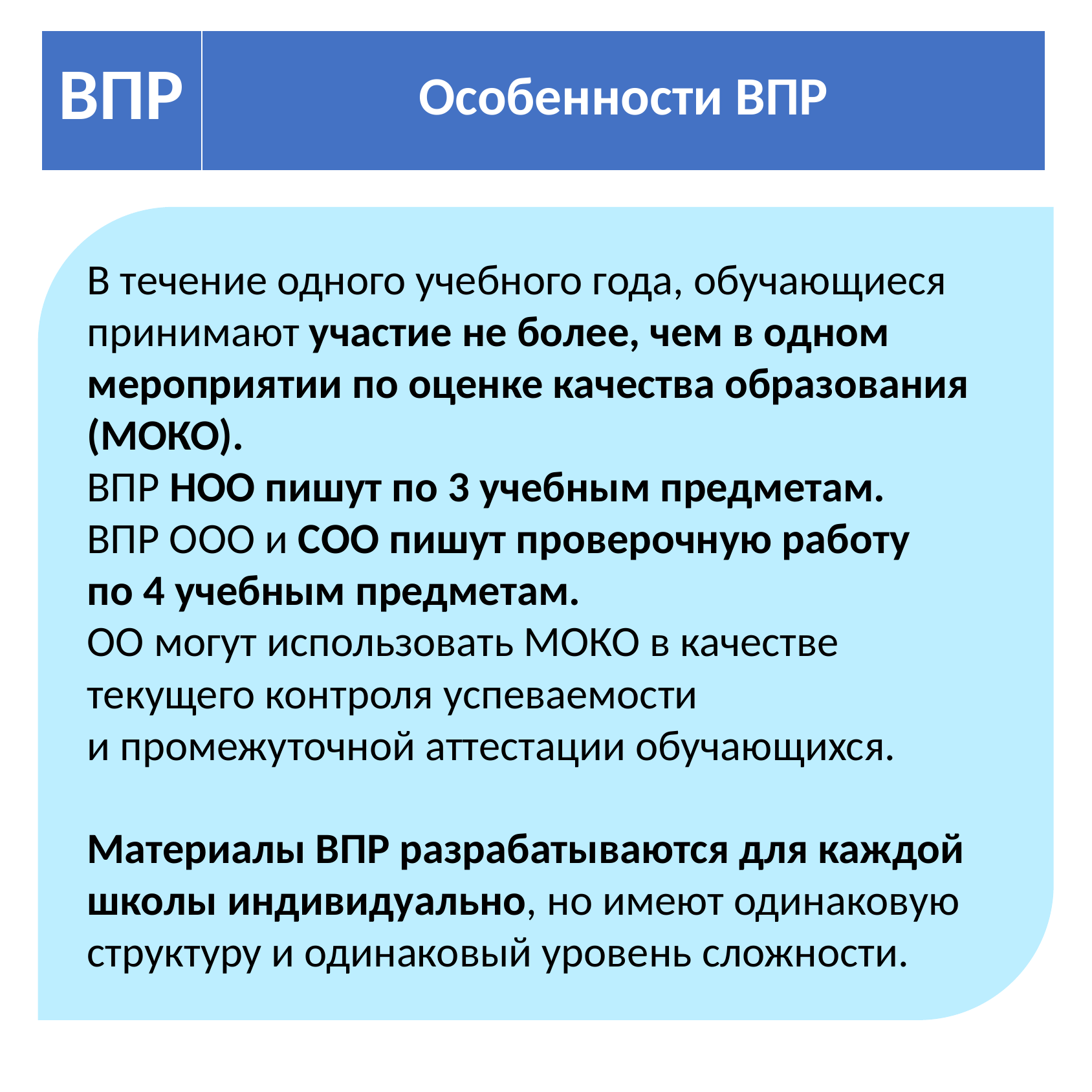

#
| ВПР | Особенности ВПР |
| --- | --- |
В течение одного учебного года, обучающиеся
принимают участие не более, чем в одном мероприятии по оценке качества образования  (МОКО).
ВПР НОО пишут по 3 учебным предметам.
ВПР ООО и СОО пишут проверочную работу
по 4 учебным предметам.
ОО могут использовать МОКО в качестве
текущего контроля успеваемости
и промежуточной аттестации обучающихся.

Материалы ВПР разрабатываются для каждой школы индивидуально, но имеют одинаковую структуру и одинаковый уровень сложности.